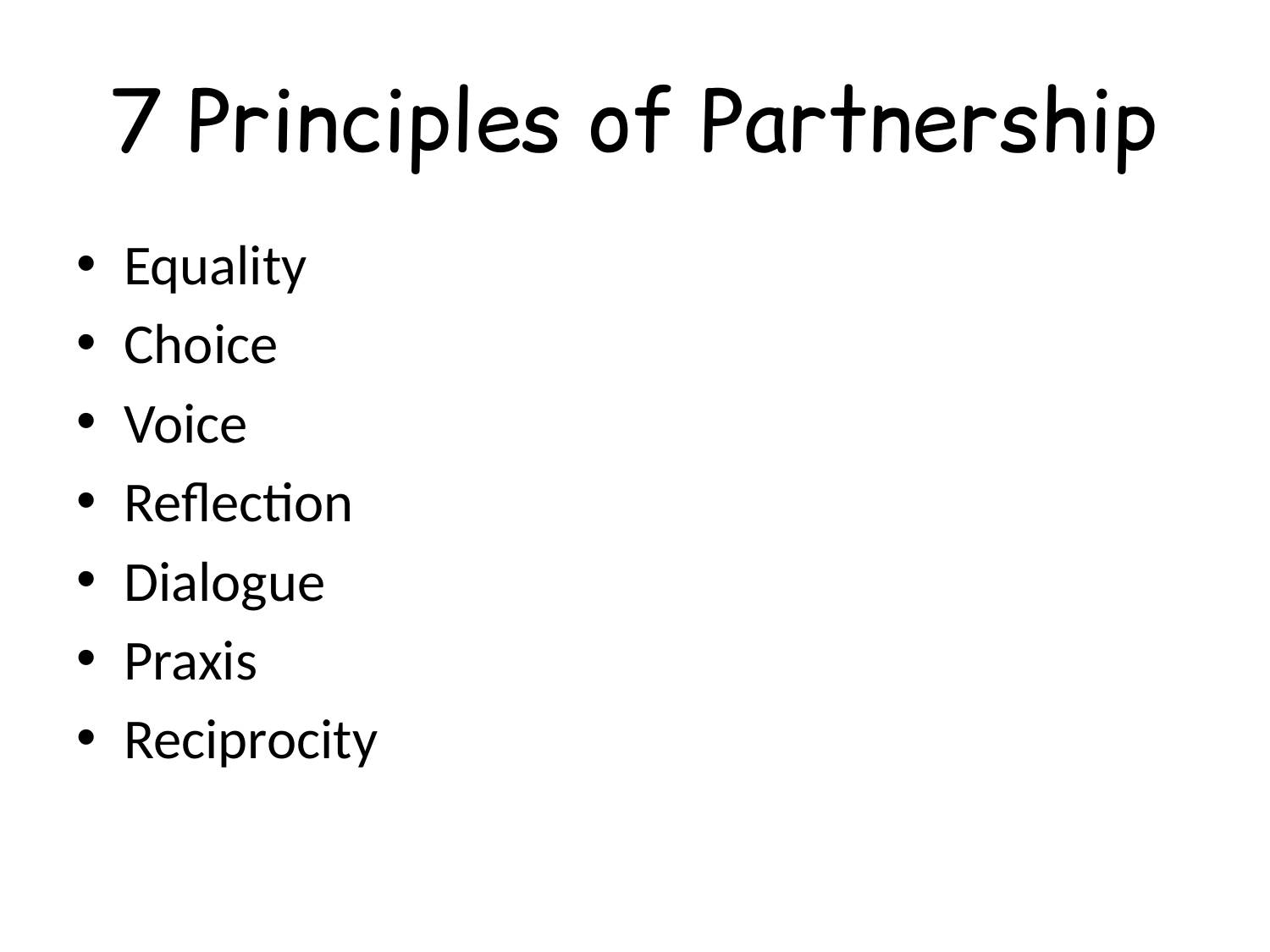

# 7 Principles of Partnership
Equality
Choice
Voice
Reflection
Dialogue
Praxis
Reciprocity